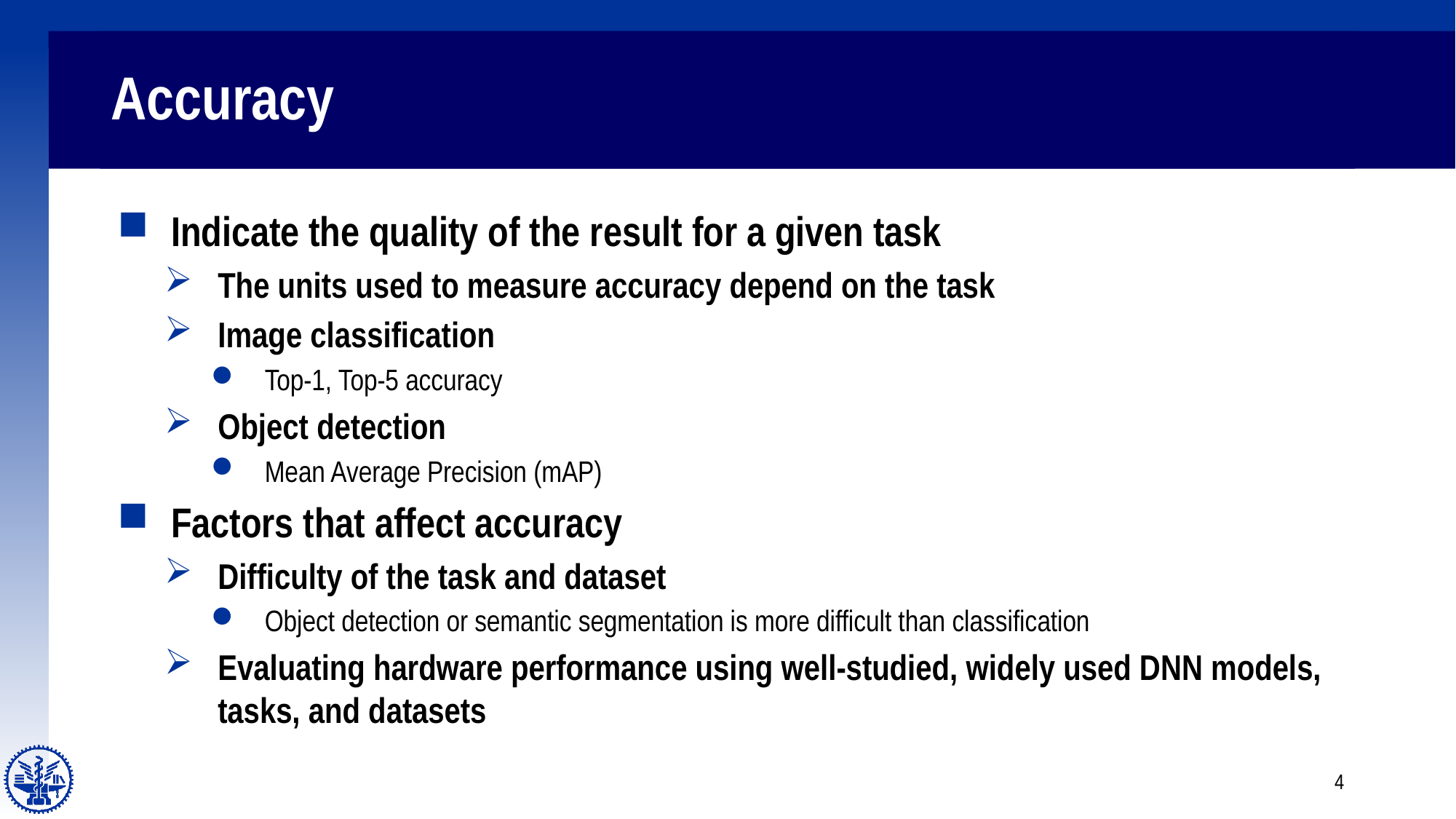

# Accuracy
Indicate the quality of the result for a given task
The units used to measure accuracy depend on the task
Image classification
Top-1, Top-5 accuracy
Object detection
Mean Average Precision (mAP)
Factors that affect accuracy
Difficulty of the task and dataset
Object detection or semantic segmentation is more difficult than classification
Evaluating hardware performance using well-studied, widely used DNN models, tasks, and datasets
4